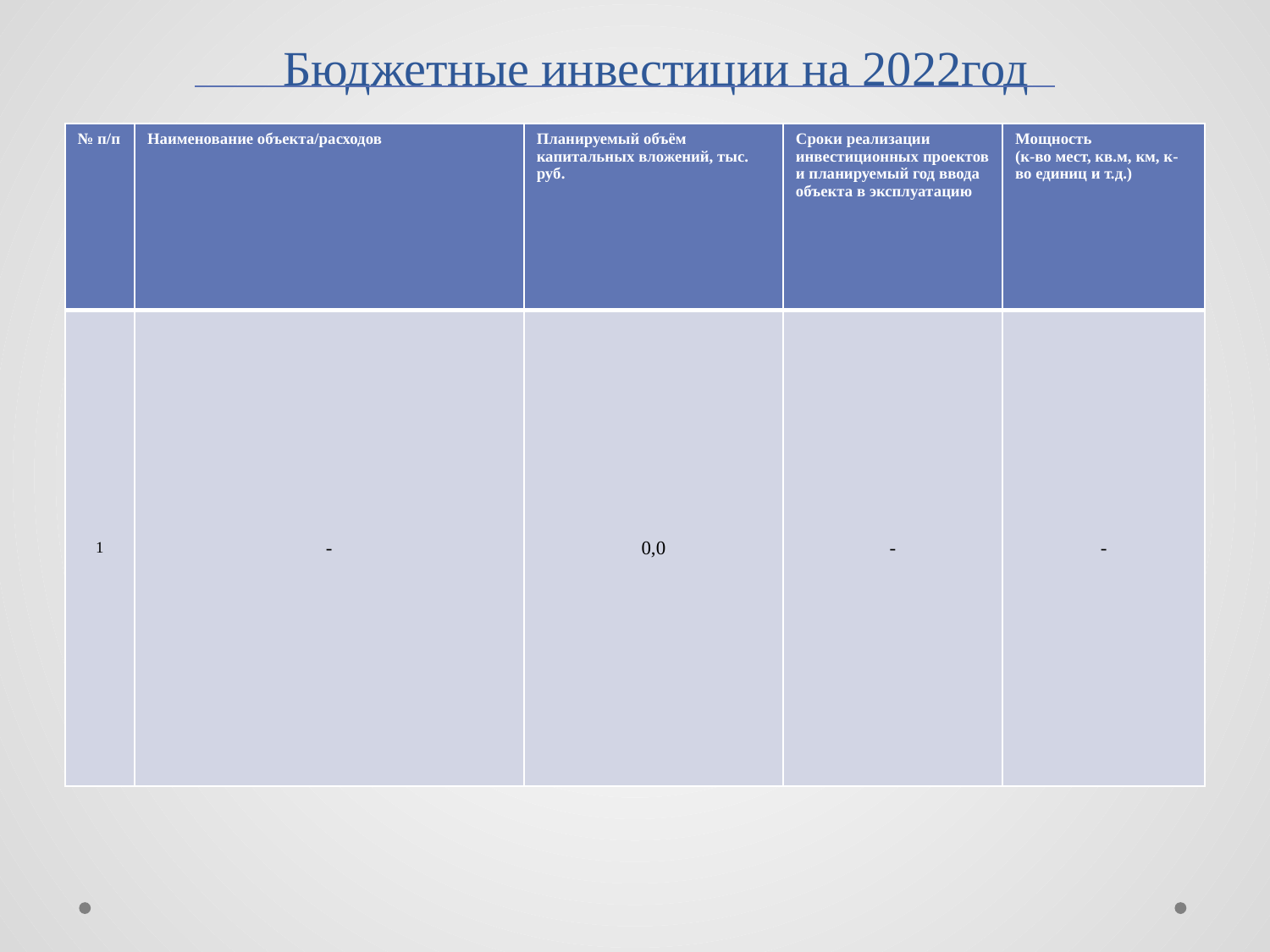

# Бюджетные инвестиции на 2022год
| № п/п | Наименование объекта/расходов | Планируемый объём капитальных вложений, тыс. руб. | Сроки реализации инвестиционных проектов и планируемый год ввода объекта в эксплуатацию | Мощность (к-во мест, кв.м, км, к-во единиц и т.д.) |
| --- | --- | --- | --- | --- |
| 1 | - | 0,0 | - | - |